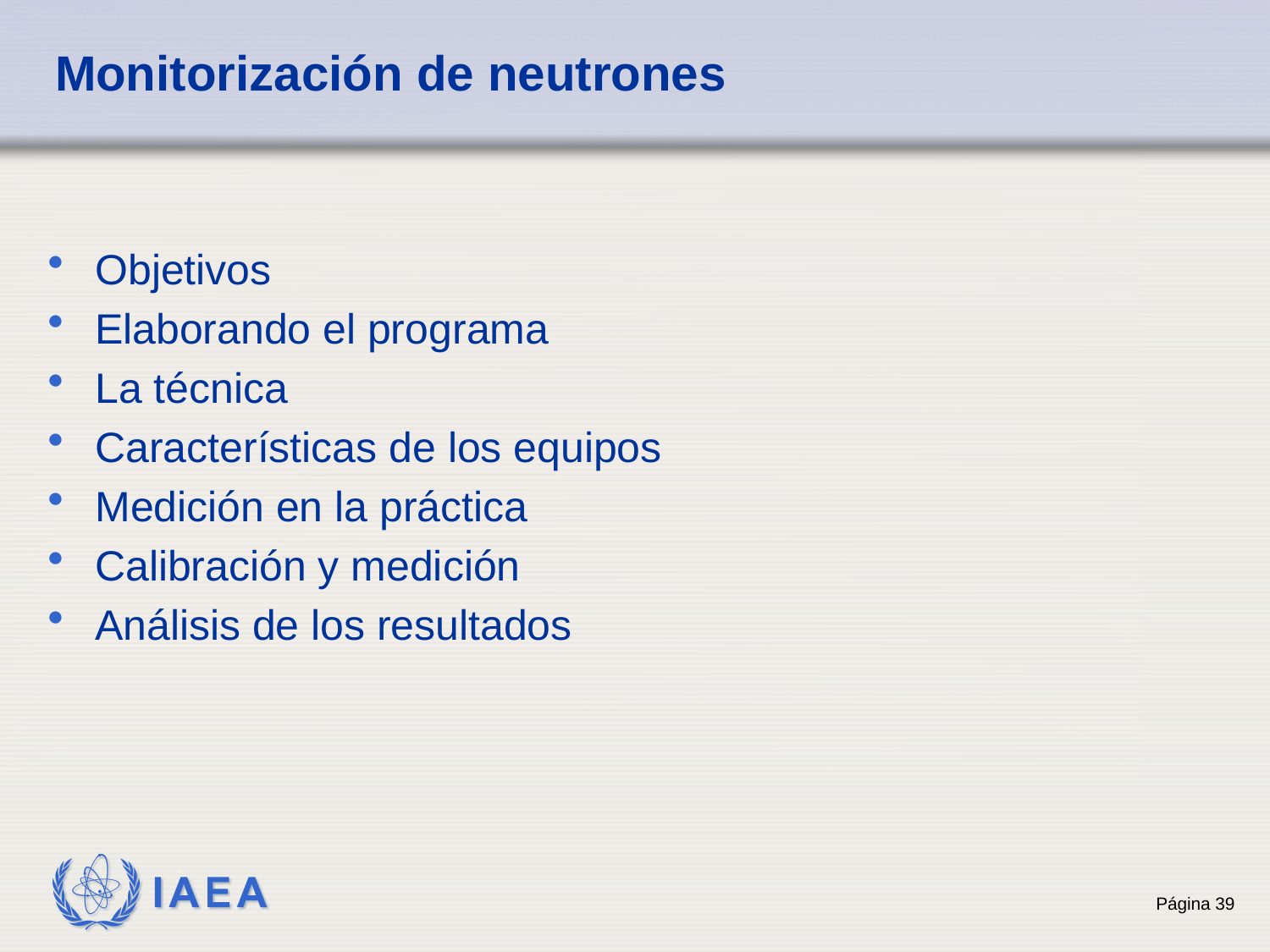

# Monitorización de neutrones
Objetivos
Elaborando el programa
La técnica
Características de los equipos
Medición en la práctica
Calibración y medición
Análisis de los resultados

39